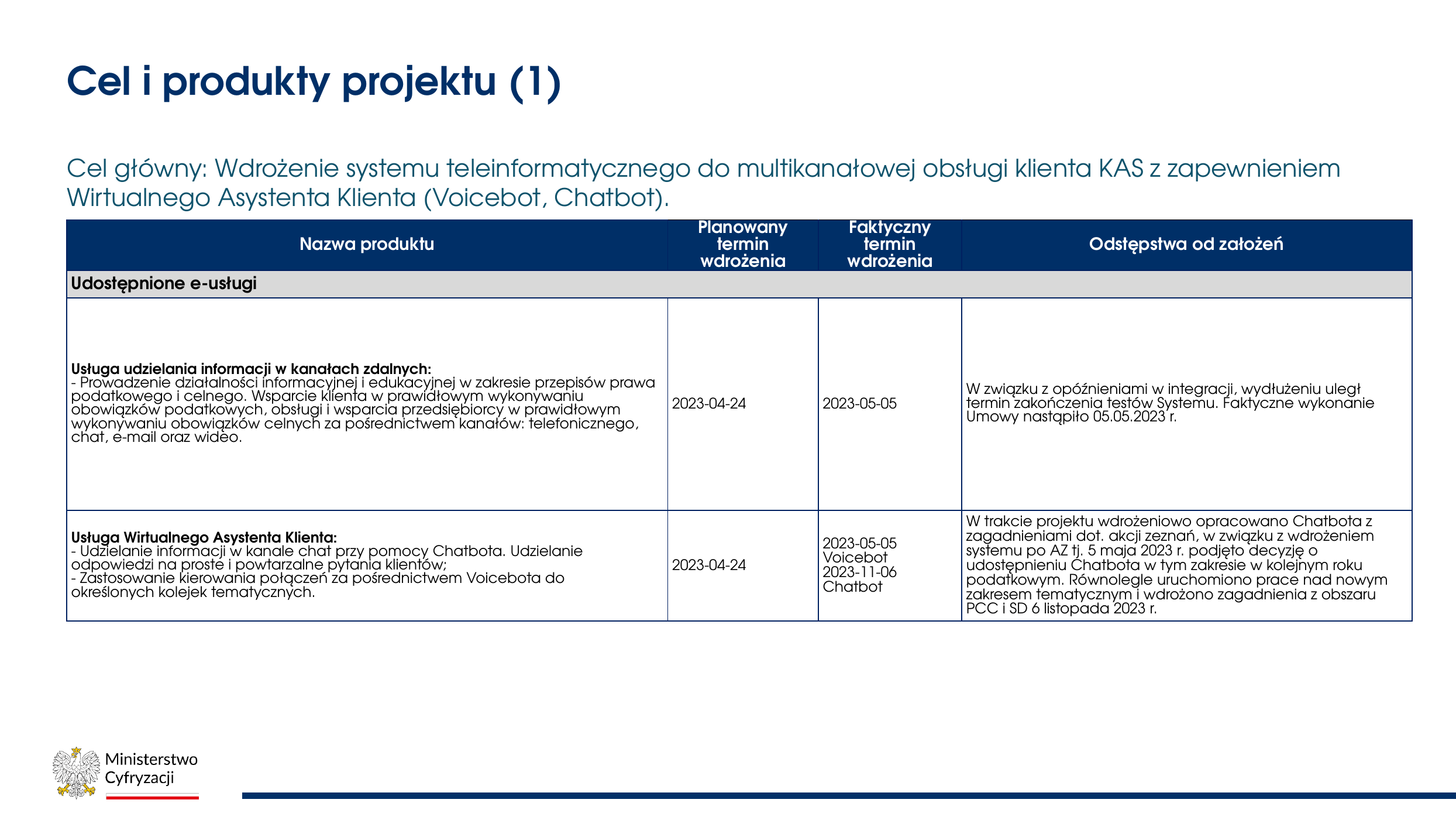

# Cel i produkty projektu (1)
Cel główny: Wdrożenie systemu teleinformatycznego do multikanałowej obsługi klienta KAS z zapewnieniem Wirtualnego Asystenta Klienta (Voicebot, Chatbot).

| Nazwa produktu | Planowany termin wdrożenia | Faktyczny termin wdrożenia | Odstępstwa od założeń |
| --- | --- | --- | --- |
| Udostępnione e-usługi |  |  |  |
| Usługa udzielania informacji w kanałach zdalnych: - Prowadzenie działalności informacyjnej i edukacyjnej w zakresie przepisów prawa podatkowego i celnego. Wsparcie klienta w prawidłowym wykonywaniu obowiązków podatkowych, obsługi i wsparcia przedsiębiorcy w prawidłowym wykonywaniu obowiązków celnych za pośrednictwem kanałów: telefonicznego, chat, e-mail oraz wideo. | 2023-04-24 | 2023-05-05 | W związku z opóźnieniami w integracji, wydłużeniu uległ termin zakończenia testów Systemu. Faktyczne wykonanie Umowy nastąpiło 05.05.2023 r. |
| Usługa Wirtualnego Asystenta Klienta: - Udzielanie informacji w kanale chat przy pomocy Chatbota. Udzielanie odpowiedzi na proste i powtarzalne pytania klientów; - Zastosowanie kierowania połączeń za pośrednictwem Voicebota do określonych kolejek tematycznych. | 2023-04-24 | 2023-05-05 Voicebot 2023-11-06 Chatbot | W trakcie projektu wdrożeniowo opracowano Chatbota z zagadnieniami dot. akcji zeznań, w związku z wdrożeniem systemu po AZ tj. 5 maja 2023 r. podjęto decyzję o udostępnieniu Chatbota w tym zakresie w kolejnym roku podatkowym. Równolegle uruchomiono prace nad nowym zakresem tematycznym i wdrożono zagadnienia z obszaru PCC i SD 6 listopada 2023 r. |